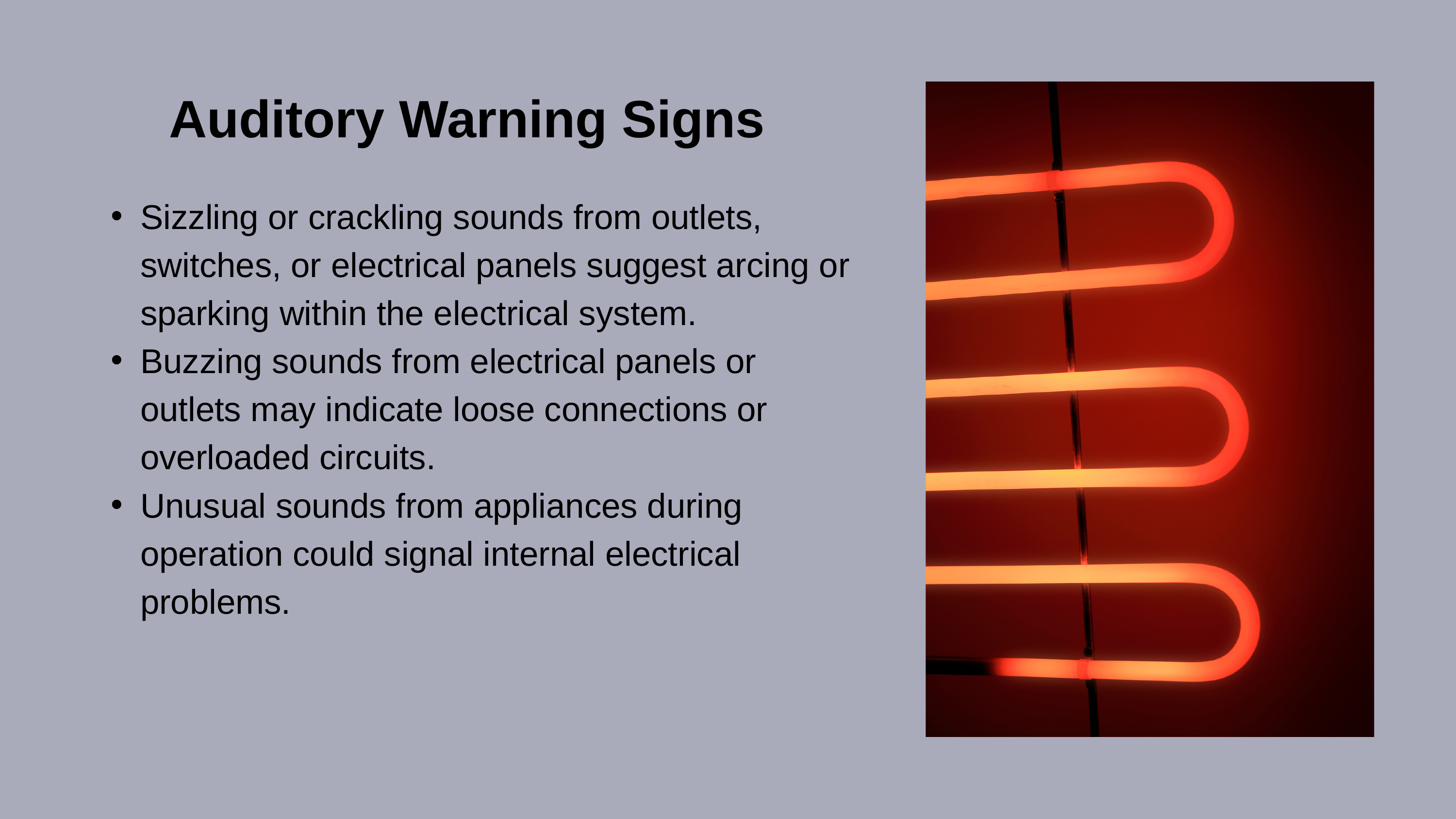

Auditory Warning Signs

Sizzling or crackling sounds from outlets, switches, or electrical panels suggest arcing or sparking within the electrical system.
Buzzing sounds from electrical panels or outlets may indicate loose connections or overloaded circuits.
Unusual sounds from appliances during operation could signal internal electrical problems.